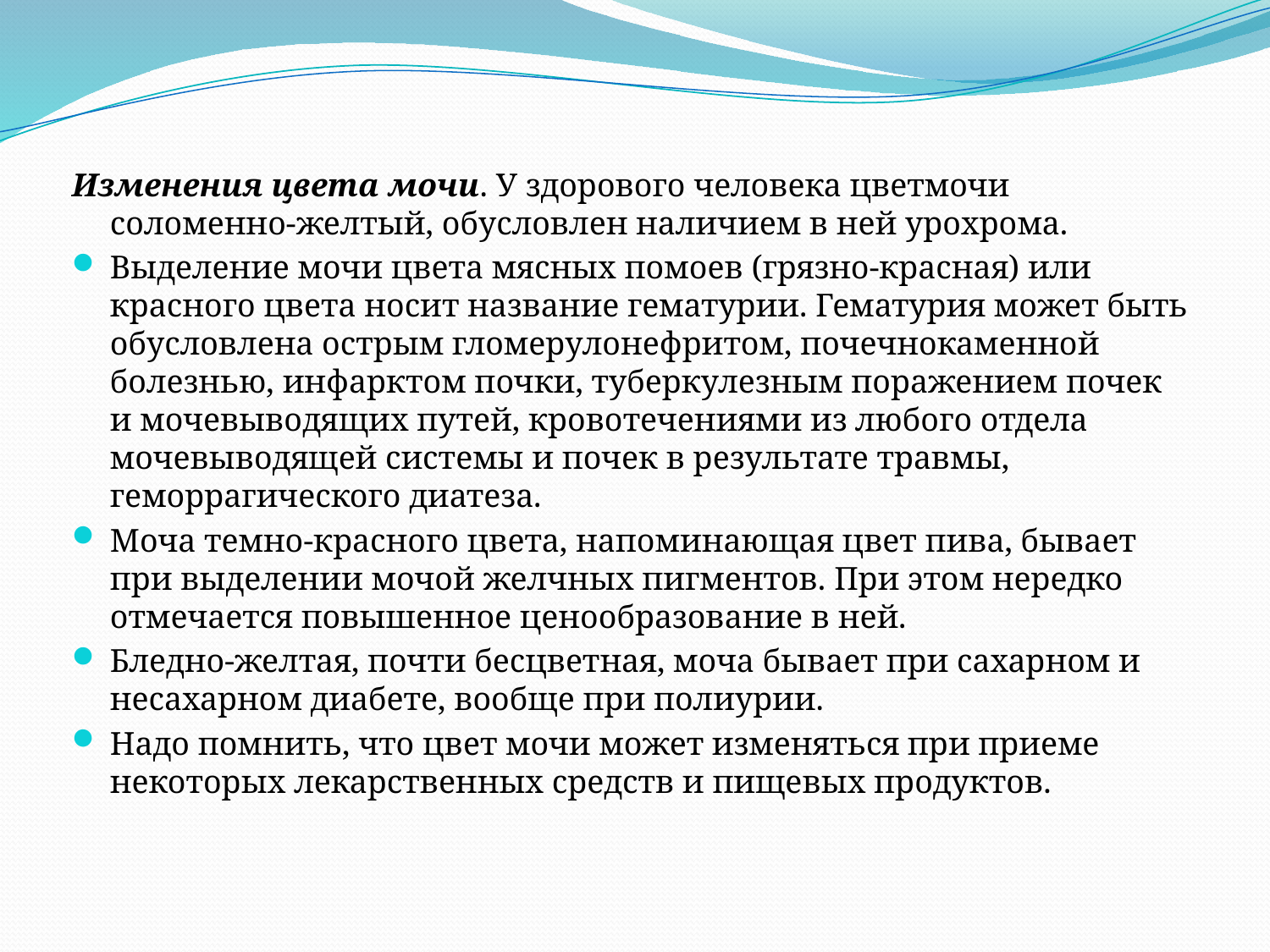

Изменения цвета мочи. У здорового человека цветмочи соломенно-желтый, обусловлен наличием в ней урохрома.
Выделение мочи цвета мясных помоев (грязно-красная) или красного цвета носит название гематурии. Гематурия может быть обусловлена острым гломерулонефритом, почечнокаменной болезнью, инфарктом почки, туберкулезным поражением почек и мочевыводящих путей, кровотечениями из любого отдела мочевыводящей системы и почек в результате травмы, геморрагического диатеза.
Моча темно-красного цвета, напоминающая цвет пива, бывает при выделении мочой желчных пигментов. При этом нередко отмечается повышенное ценообразование в ней.
Бледно-желтая, почти бесцветная, моча бывает при сахарном и несахарном диабете, вообще при полиурии.
Надо помнить, что цвет мочи может изменяться при приеме некоторых лекарственных средств и пищевых продуктов.